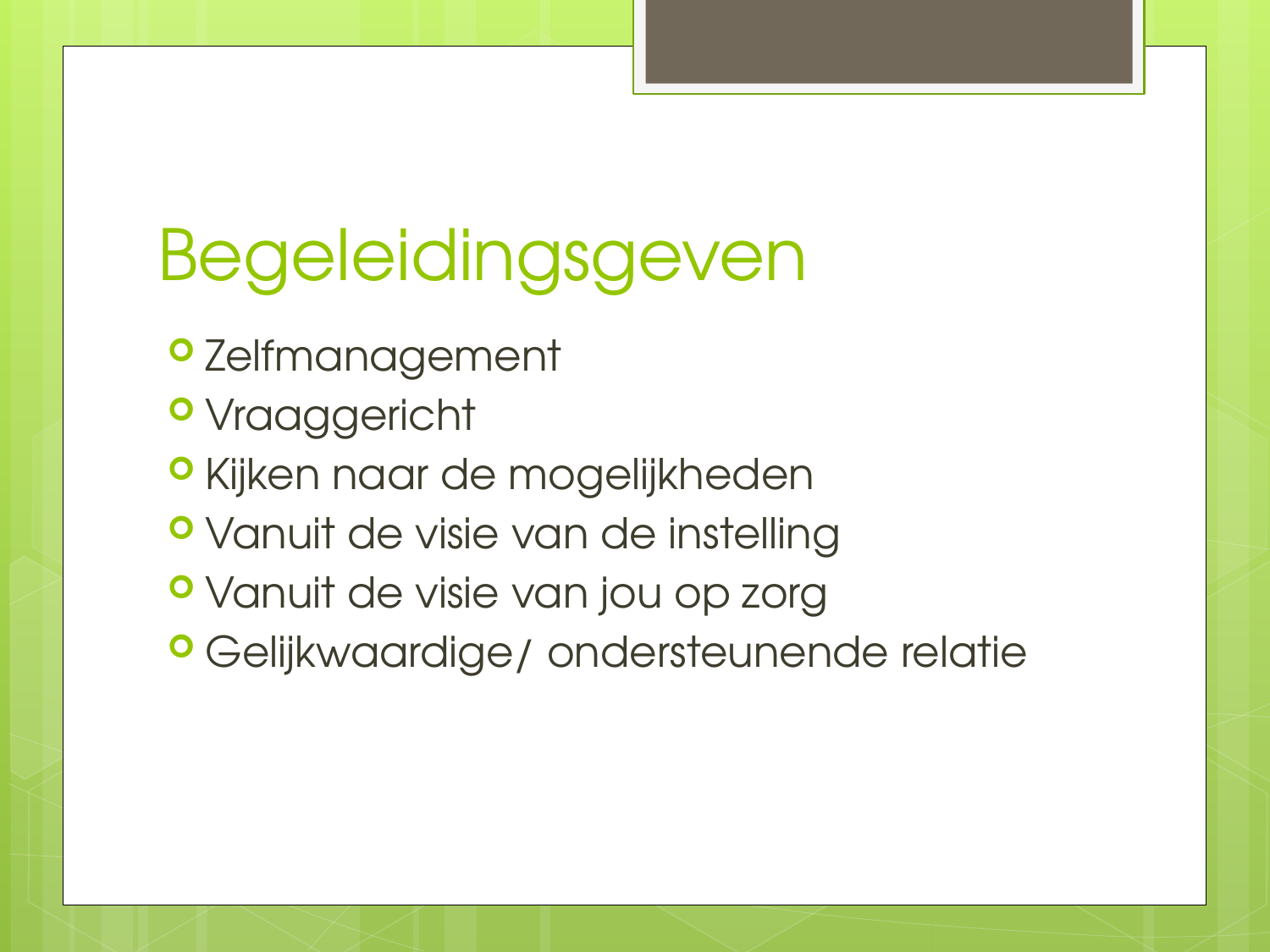

# Begeleidingsgeven
Zelfmanagement
Vraaggericht
Kijken naar de mogelijkheden
Vanuit de visie van de instelling
Vanuit de visie van jou op zorg
Gelijkwaardige/ ondersteunende relatie